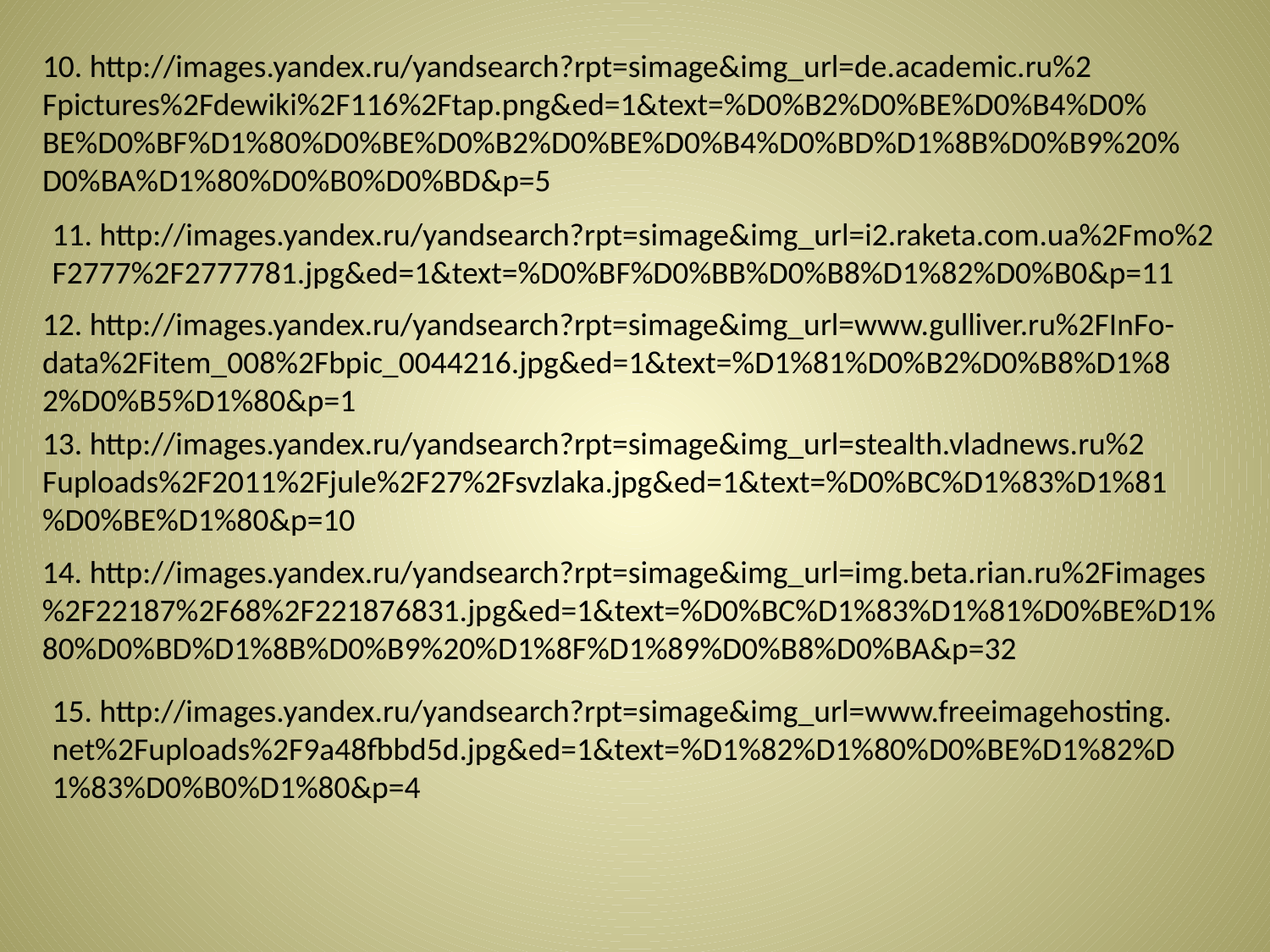

10. http://images.yandex.ru/yandsearch?rpt=simage&img_url=de.academic.ru%2
Fpictures%2Fdewiki%2F116%2Ftap.png&ed=1&text=%D0%B2%D0%BE%D0%B4%D0%
BE%D0%BF%D1%80%D0%BE%D0%B2%D0%BE%D0%B4%D0%BD%D1%8B%D0%B9%20%
D0%BA%D1%80%D0%B0%D0%BD&p=5
11. http://images.yandex.ru/yandsearch?rpt=simage&img_url=i2.raketa.com.ua%2Fmo%2
F2777%2F2777781.jpg&ed=1&text=%D0%BF%D0%BB%D0%B8%D1%82%D0%B0&p=11
12. http://images.yandex.ru/yandsearch?rpt=simage&img_url=www.gulliver.ru%2FInFo-
data%2Fitem_008%2Fbpic_0044216.jpg&ed=1&text=%D1%81%D0%B2%D0%B8%D1%8
2%D0%B5%D1%80&p=1
13. http://images.yandex.ru/yandsearch?rpt=simage&img_url=stealth.vladnews.ru%2
Fuploads%2F2011%2Fjule%2F27%2Fsvzlaka.jpg&ed=1&text=%D0%BC%D1%83%D1%81
%D0%BE%D1%80&p=10
14. http://images.yandex.ru/yandsearch?rpt=simage&img_url=img.beta.rian.ru%2Fimages
%2F22187%2F68%2F221876831.jpg&ed=1&text=%D0%BC%D1%83%D1%81%D0%BE%D1%
80%D0%BD%D1%8B%D0%B9%20%D1%8F%D1%89%D0%B8%D0%BA&p=32
15. http://images.yandex.ru/yandsearch?rpt=simage&img_url=www.freeimagehosting.
net%2Fuploads%2F9a48fbbd5d.jpg&ed=1&text=%D1%82%D1%80%D0%BE%D1%82%D
1%83%D0%B0%D1%80&p=4